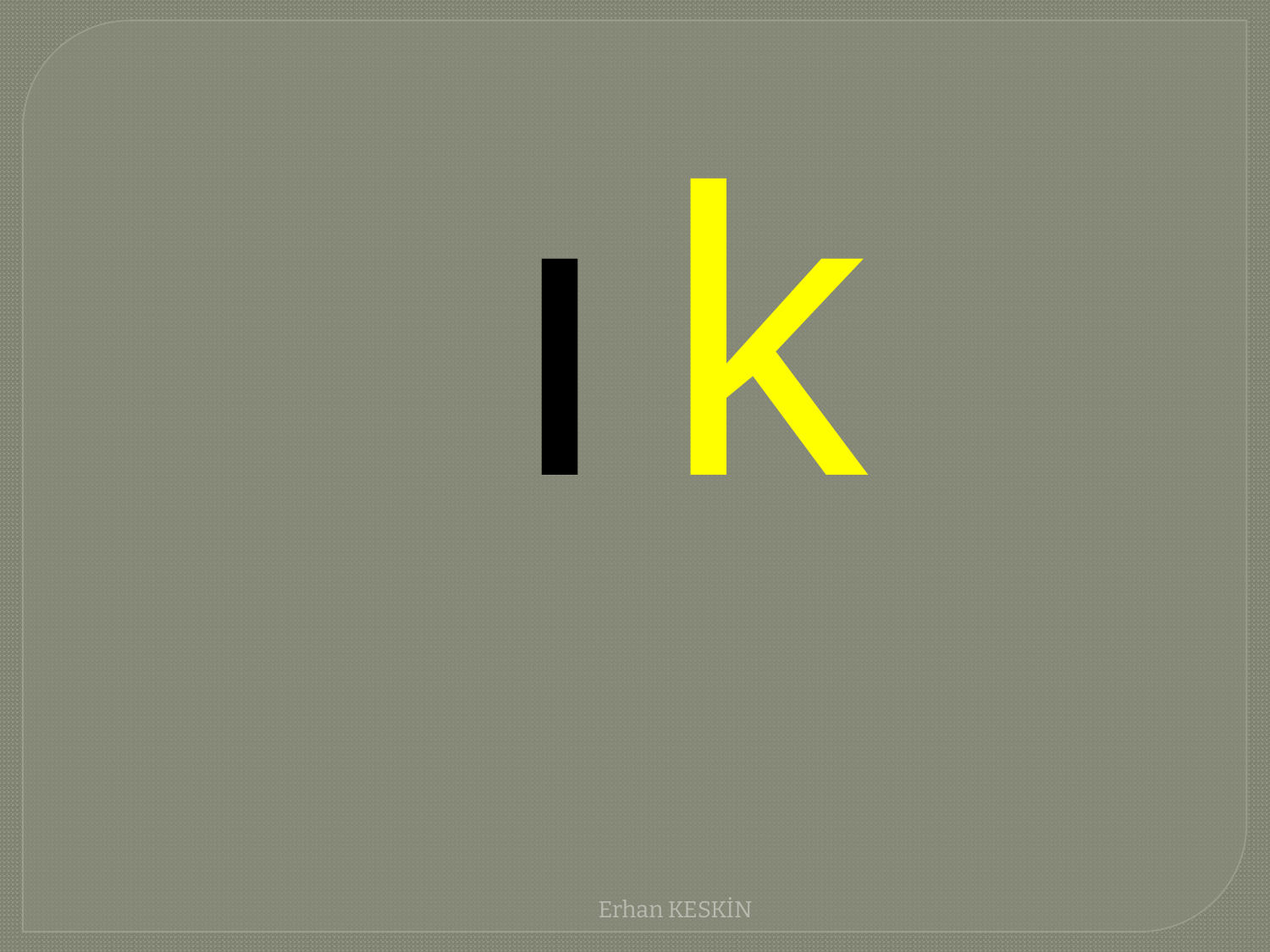

| ı |
| --- |
| k |
| --- |
Erhan KESKİN